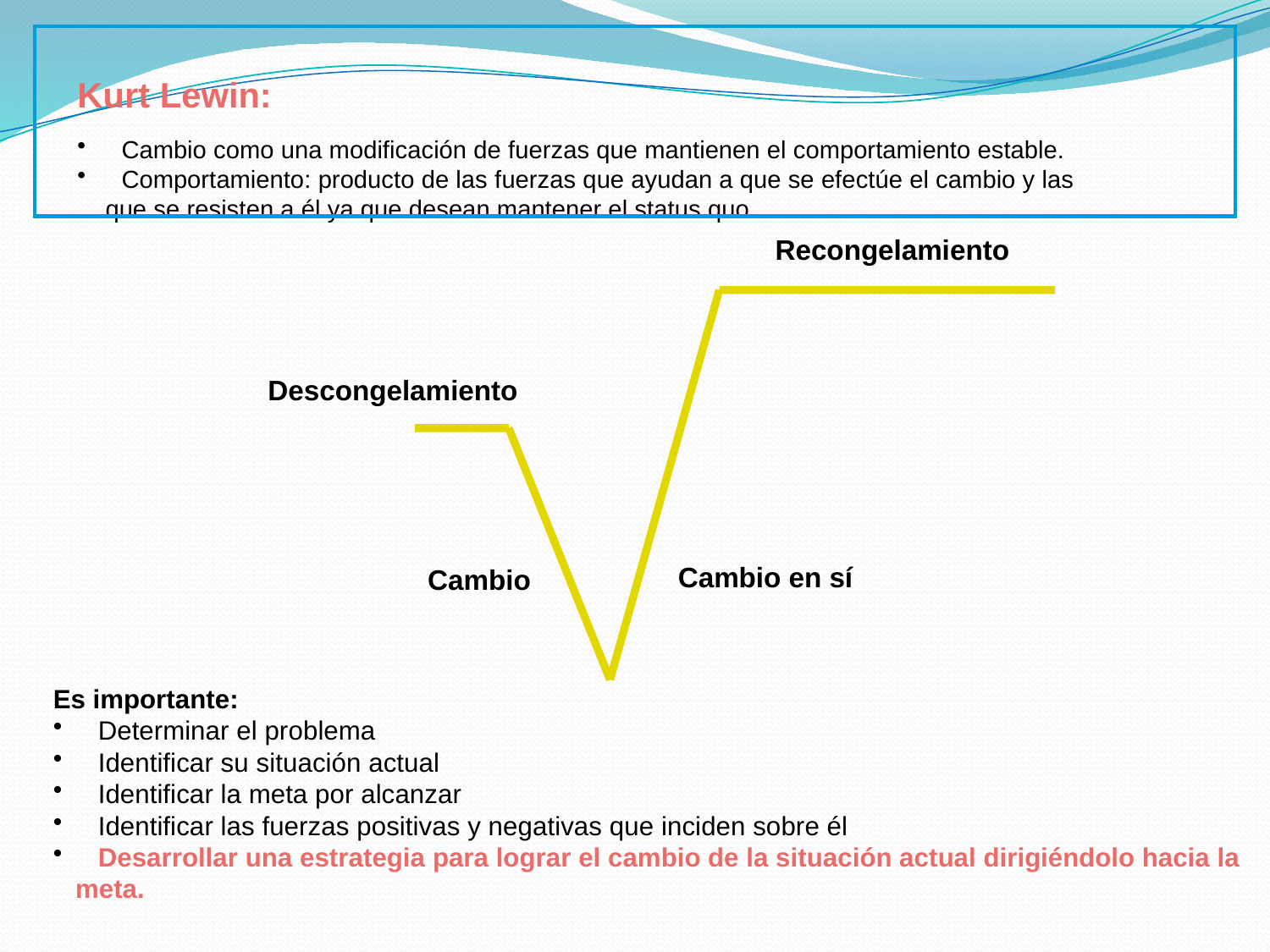

Kurt Lewin:

  Cambio como una modificación de fuerzas que mantienen el comportamiento estable.
  Comportamiento: producto de las fuerzas que ayudan a que se efectúe el cambio y las
    que se resisten a él ya que desean mantener el status quo.
Recongelamiento

Descongelamiento
Cambio en sí
Cambio
Es importante:
  Determinar el problema
  Identificar su situación actual
  Identificar la meta por alcanzar
  Identificar las fuerzas positivas y negativas que inciden sobre él
  Desarrollar una estrategia para lograr el cambio de la situación actual dirigiéndolo hacia la
   meta.